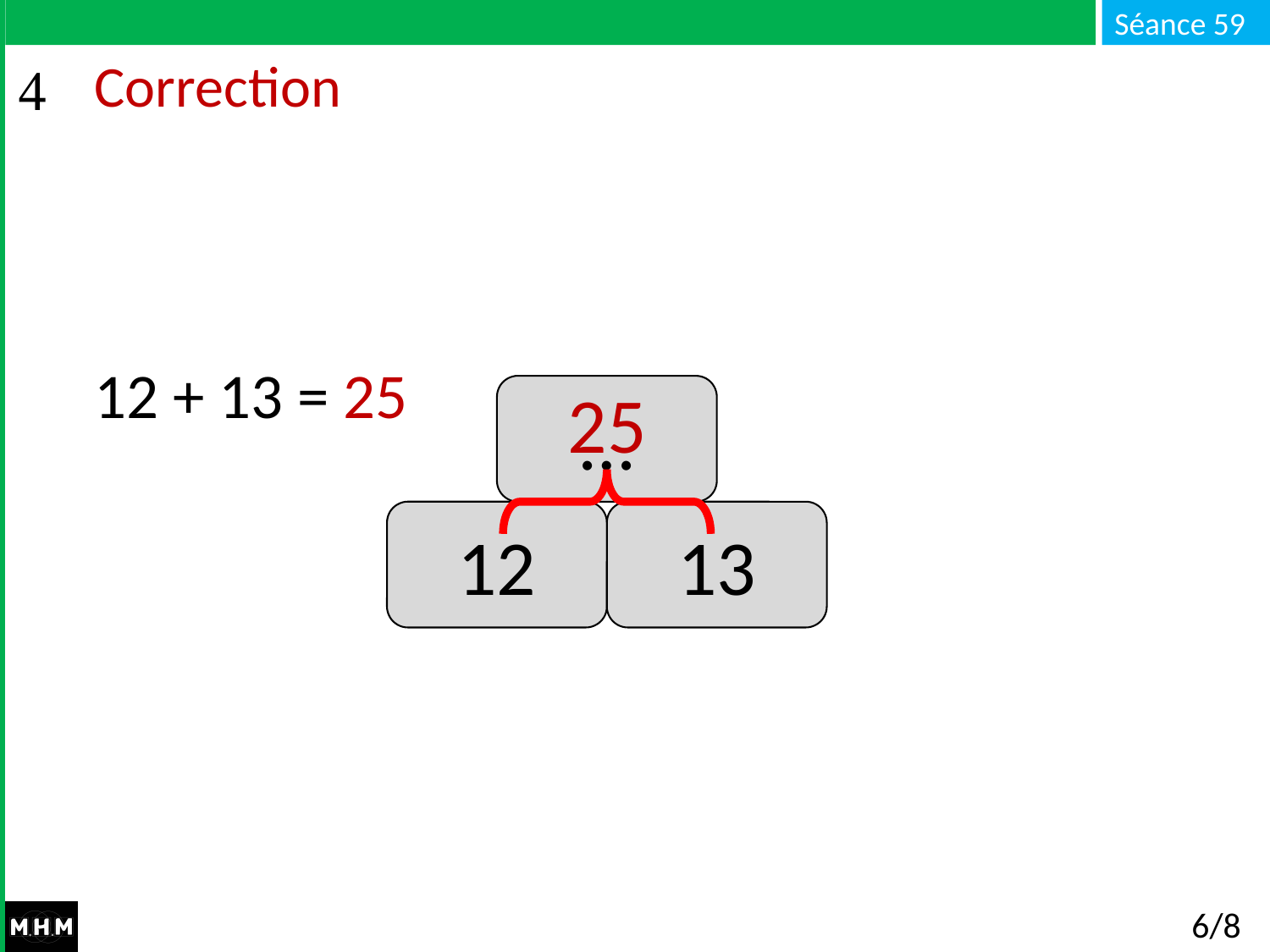

# Correction
12 + 13 = 25
25
…

13
12
6/8